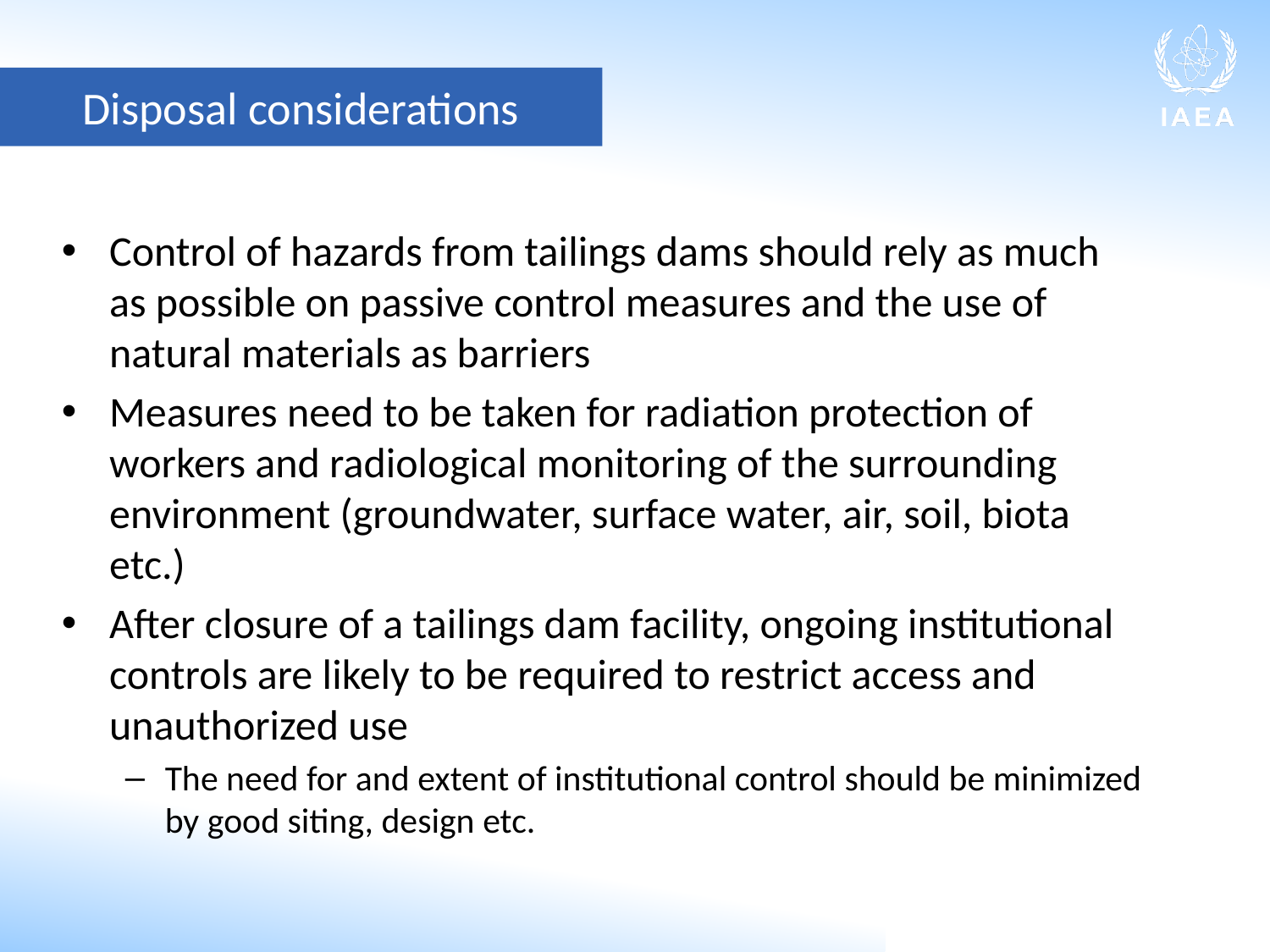

Disposal considerations
Control of hazards from tailings dams should rely as much as possible on passive control measures and the use of natural materials as barriers
Measures need to be taken for radiation protection of workers and radiological monitoring of the surrounding environment (groundwater, surface water, air, soil, biota etc.)
After closure of a tailings dam facility, ongoing institutional controls are likely to be required to restrict access and unauthorized use
The need for and extent of institutional control should be minimized by good siting, design etc.